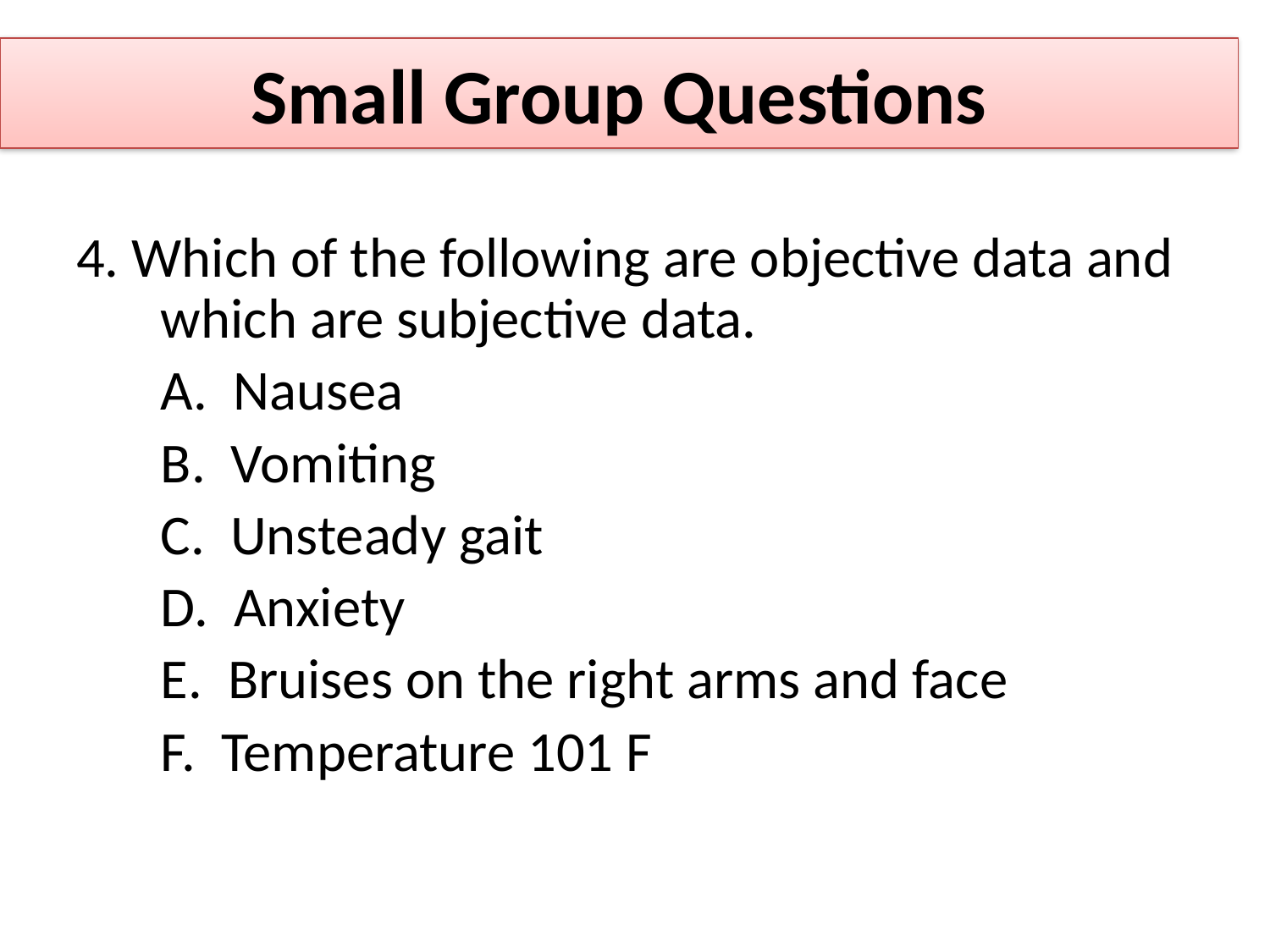

# Small Group Questions
4. Which of the following are objective data and which are subjective data.
	A.  Nausea
	B.  Vomiting
	C.  Unsteady gait
	D.  Anxiety
	E.  Bruises on the right arms and face
	F.  Temperature 101 F